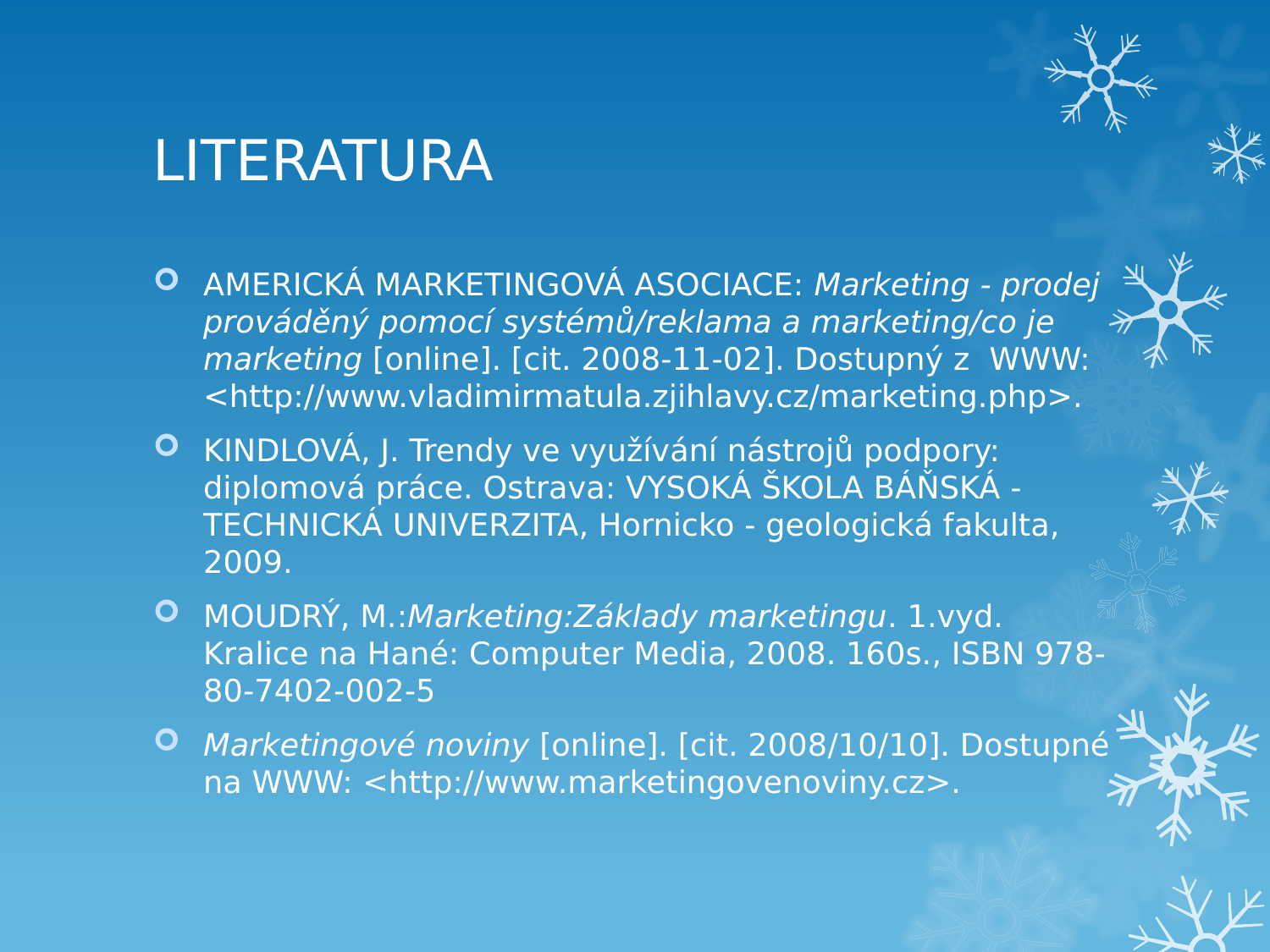

# LITERATURA
AMERICKÁ MARKETINGOVÁ ASOCIACE: Marketing - prodej prováděný pomocí systémů/reklama a marketing/co je marketing [online]. [cit. 2008-11-02]. Dostupný z  WWW: <http://www.vladimirmatula.zjihlavy.cz/marketing.php>.
KINDLOVÁ, J. Trendy ve využívání nástrojů podpory: diplomová práce. Ostrava: VYSOKÁ ŠKOLA BÁŇSKÁ -TECHNICKÁ UNIVERZITA, Hornicko - geologická fakulta, 2009.
MOUDRÝ, M.:Marketing:Základy marketingu. 1.vyd. Kralice na Hané: Computer Media, 2008. 160s., ISBN 978-80-7402-002-5
Marketingové noviny [online]. [cit. 2008/10/10]. Dostupné na WWW: <http://www.marketingovenoviny.cz>.